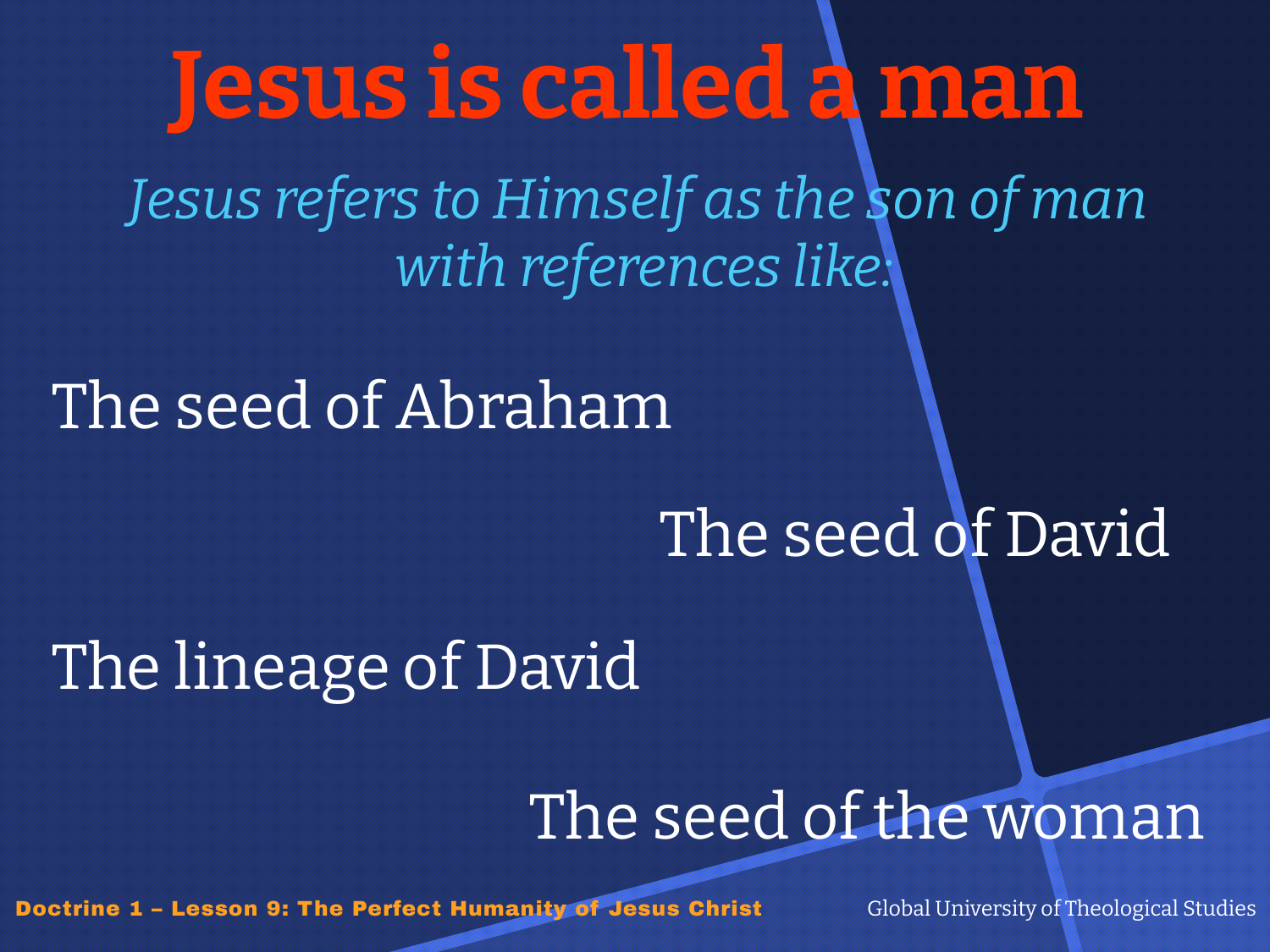

Jesus is called a man
Jesus refers to Himself as the son of man
with references like:
The seed of Abraham
The seed of David
The lineage of David
The seed of the woman
Doctrine 1 – Lesson 9: The Perfect Humanity of Jesus Christ             Global University of Theological Studies